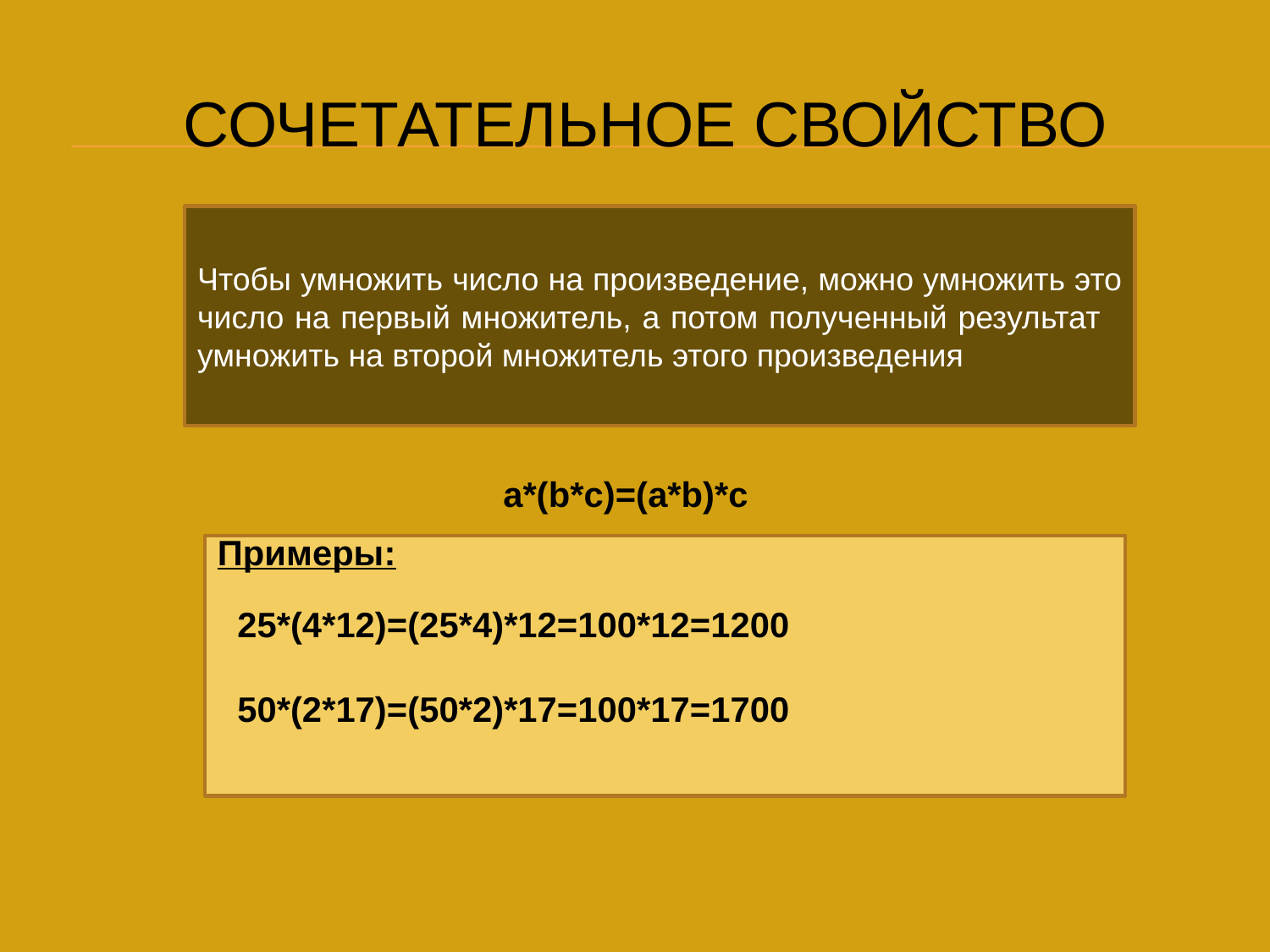

# Сочетательное свойство
Чтобы умножить число на произведение, можно умножить это число на первый множитель, а потом полученный результат   умножить на второй множитель этого произведения

a*(b*c)=(a*b)*c
Примеры:

25*(4*12)=(25*4)*12=100*12=1200

50*(2*17)=(50*2)*17=100*17=1700